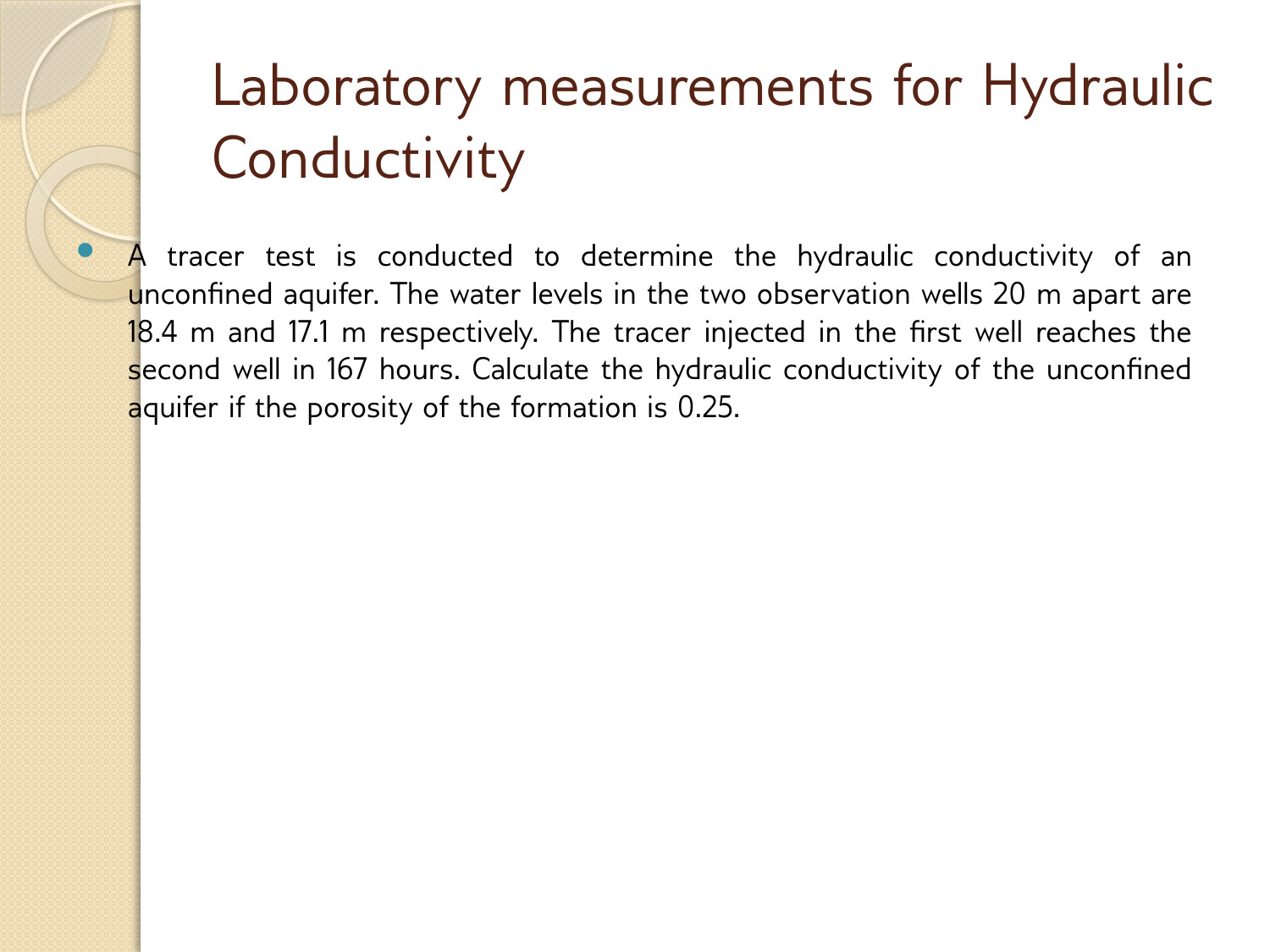

# Laboratory measurements for Hydraulic Conductivity
A tracer test is conducted to determine the hydraulic conductivity of an unconfined aquifer. The water levels in the two observation wells 20 m apart are 18.4 m and 17.1 m respectively. The tracer injected in the first well reaches the second well in 167 hours. Calculate the hydraulic conductivity of the unconfined aquifer if the porosity of the formation is 0.25.